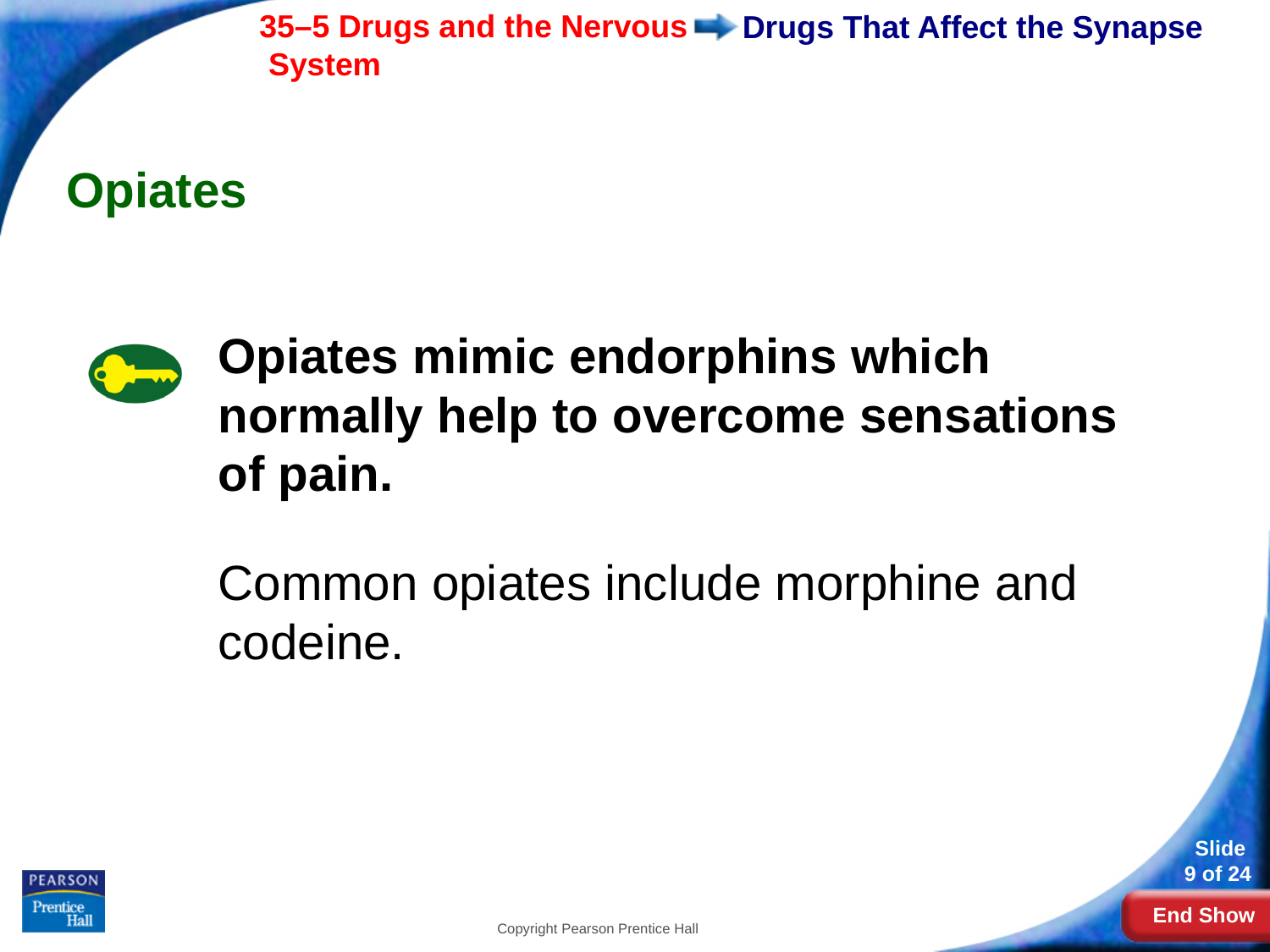

# Drugs That Affect the Synapse
Opiates
Opiates mimic endorphins which normally help to overcome sensations of pain.
Common opiates include morphine and codeine.
Copyright Pearson Prentice Hall